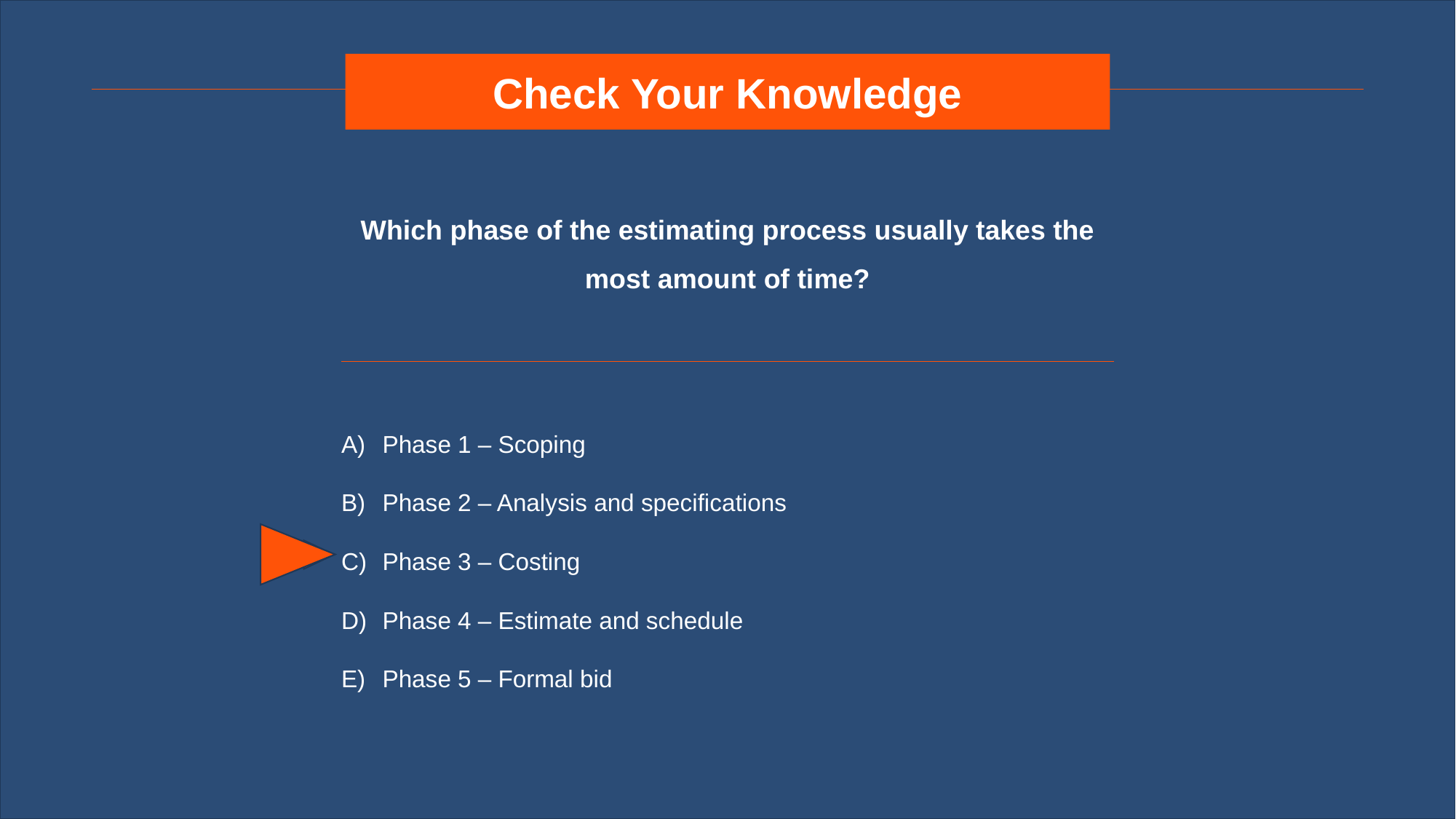

# Check Your Knowledge
Which phase of the estimating process usually takes the most amount of time?
Phase 1 – Scoping
Phase 2 – Analysis and specifications
Phase 3 – Costing
Phase 4 – Estimate and schedule
Phase 5 – Formal bid